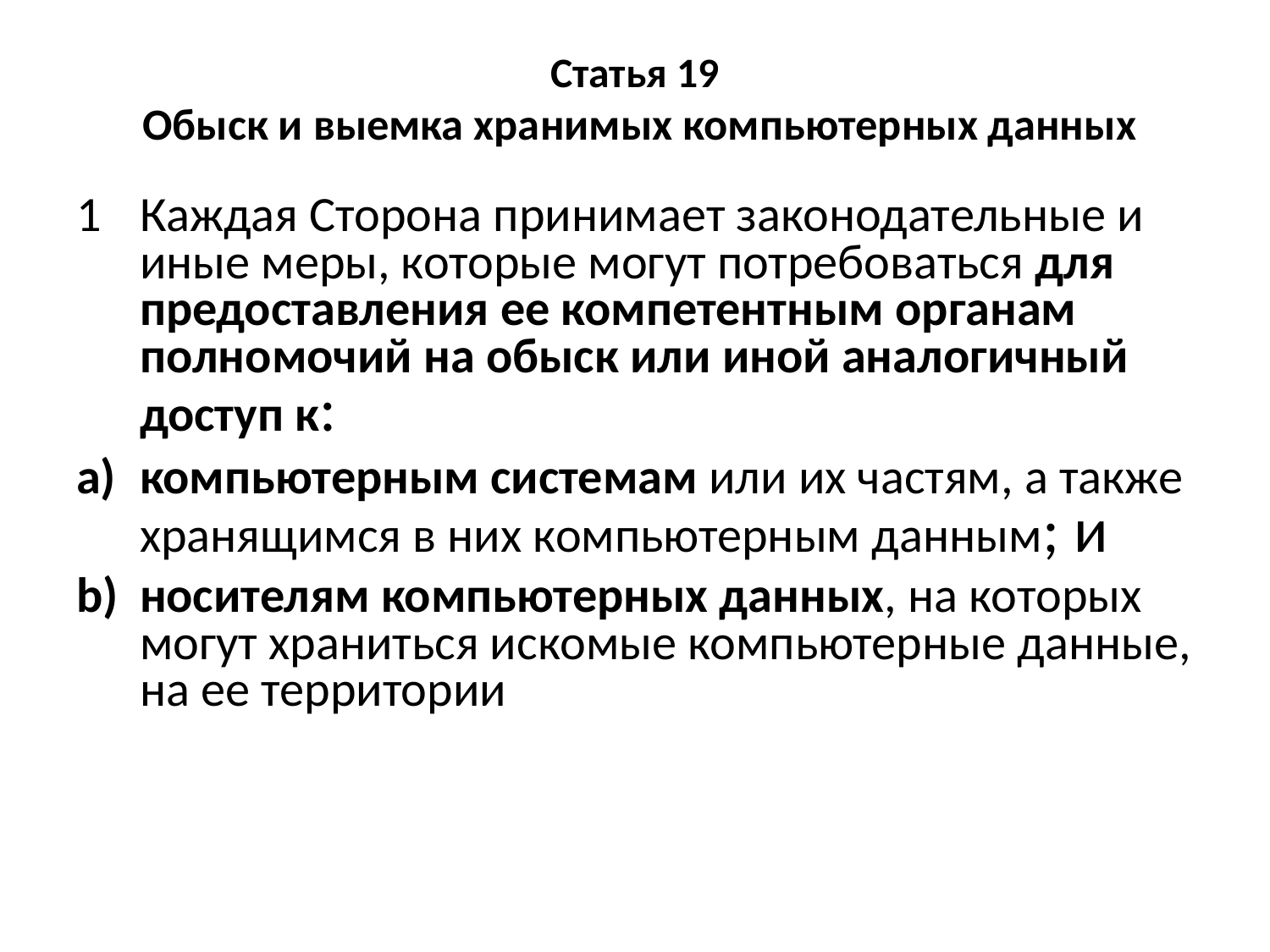

# Статья 19 Обыск и выемка хранимых компьютерных данных
Каждая Сторона принимает законодательные и иные меры, которые могут потребоваться для предоставления ее компетентным oрганам полномочий на обыск или иной аналогичный доступ к:
компьютерным системам или их частям, а также хранящимся в них компьютерным данным; и
носителям компьютерных данных, на которых могут храниться искомые компьютерные данные, на ее территории